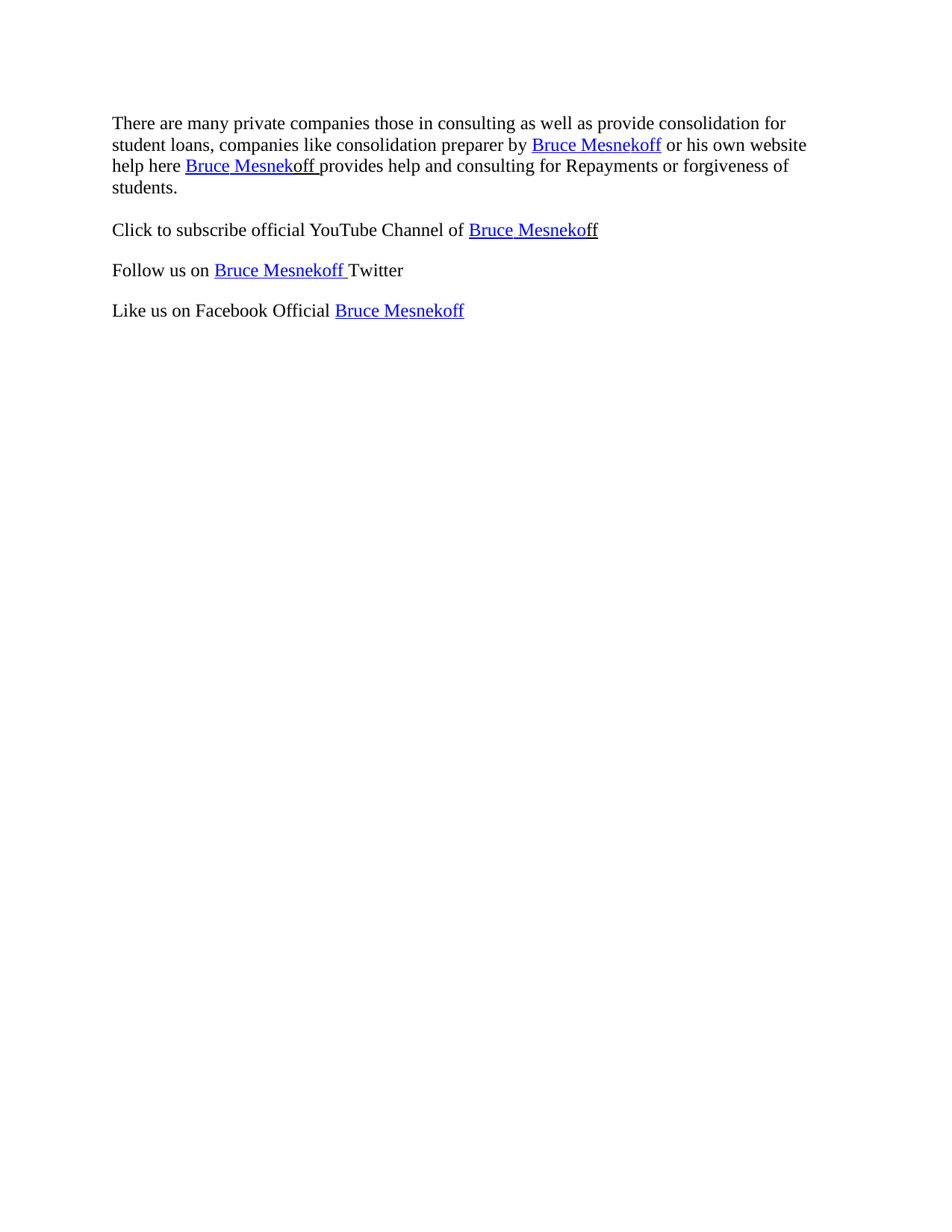

There are many private companies those in consulting as well as provide consolidation for student loans, companies like consolidation preparer by Bruce Mesnekoff or his own website help here Bruce Mesnekoff provides help and consulting for Repayments or forgiveness of students.
Click to subscribe official YouTube Channel of Bruce Mesnekoff Follow us on Bruce Mesnekoff Twitter

Like us on Facebook Official Bruce Mesnekoff